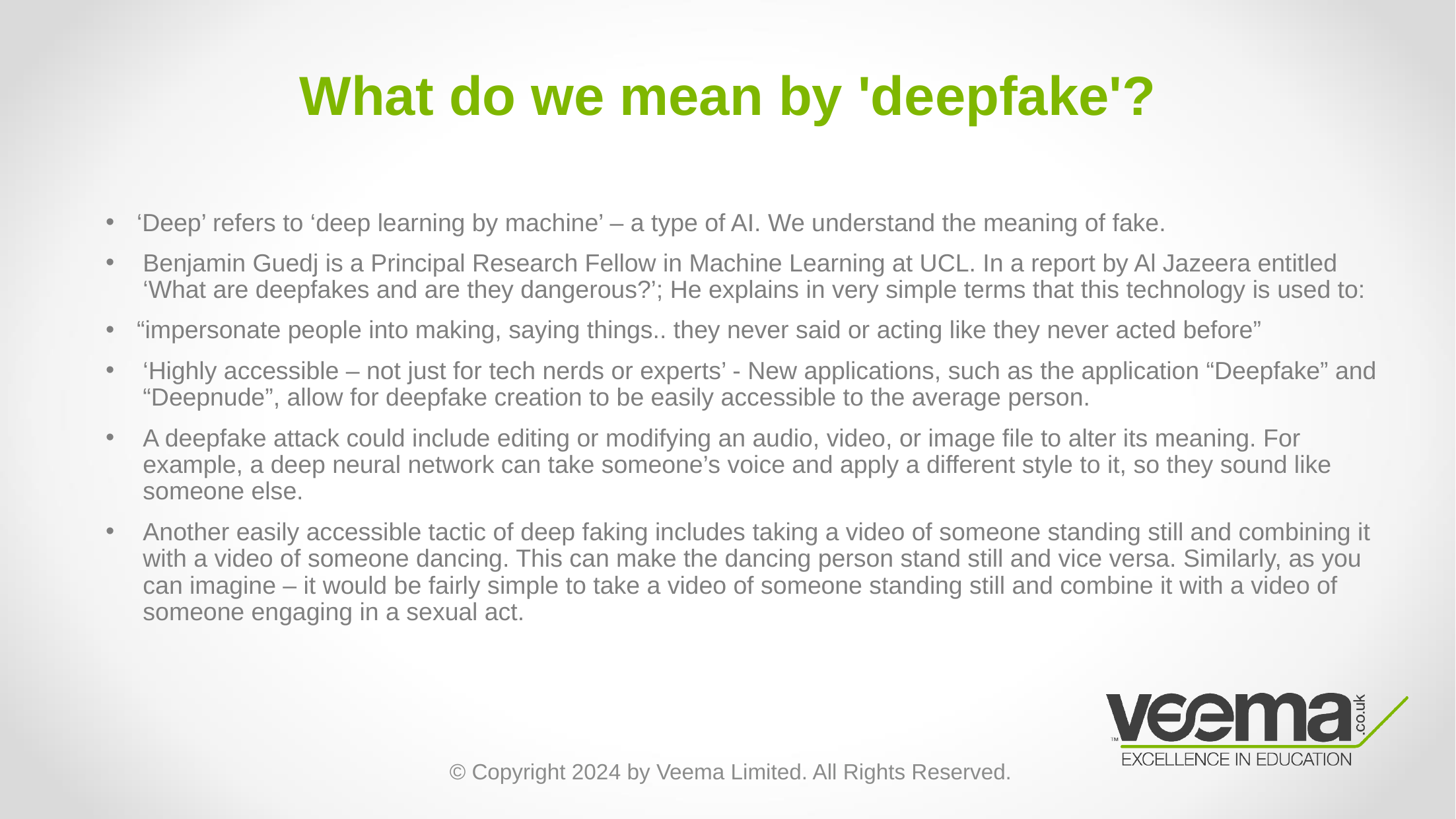

# What do we mean by 'deepfake'?

‘Deep’ refers to ‘deep learning by machine’ – a type of AI. We understand the meaning of fake.
Benjamin Guedj is a Principal Research Fellow in Machine Learning at UCL. In a report by Al Jazeera entitled ‘What are deepfakes and are they dangerous?’; He explains in very simple terms that this technology is used to:
“impersonate people into making, saying things.. they never said or acting like they never acted before”
‘Highly accessible – not just for tech nerds or experts’ - New applications, such as the application “Deepfake” and “Deepnude”, allow for deepfake creation to be easily accessible to the average person.
A deepfake attack could include editing or modifying an audio, video, or image file to alter its meaning. For example, a deep neural network can take someone’s voice and apply a different style to it, so they sound like someone else.
Another easily accessible tactic of deep faking includes taking a video of someone standing still and combining it with a video of someone dancing. This can make the dancing person stand still and vice versa. Similarly, as you can imagine – it would be fairly simple to take a video of someone standing still and combine it with a video of someone engaging in a sexual act.